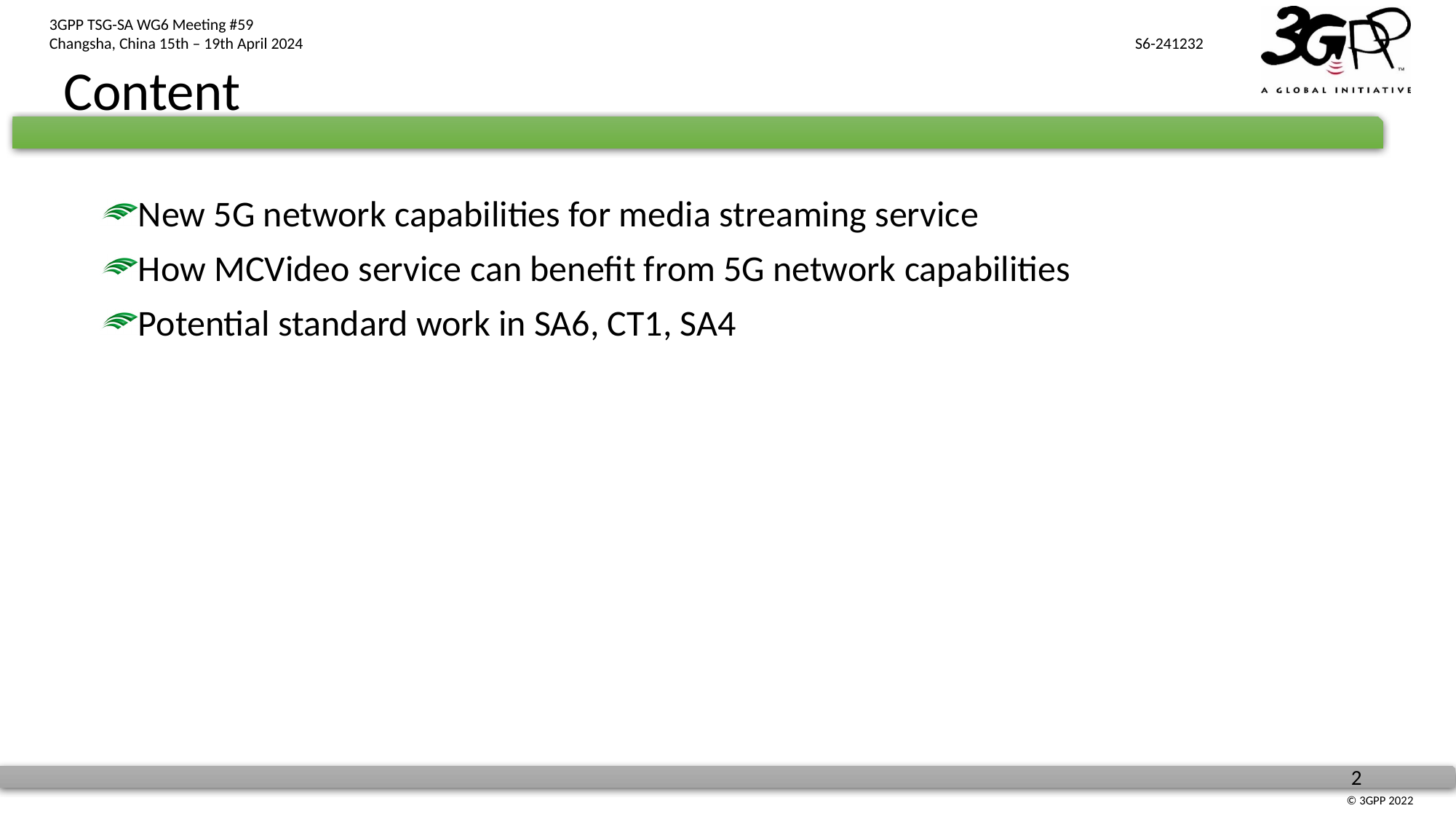

# Content
New 5G network capabilities for media streaming service
How MCVideo service can benefit from 5G network capabilities
Potential standard work in SA6, CT1, SA4